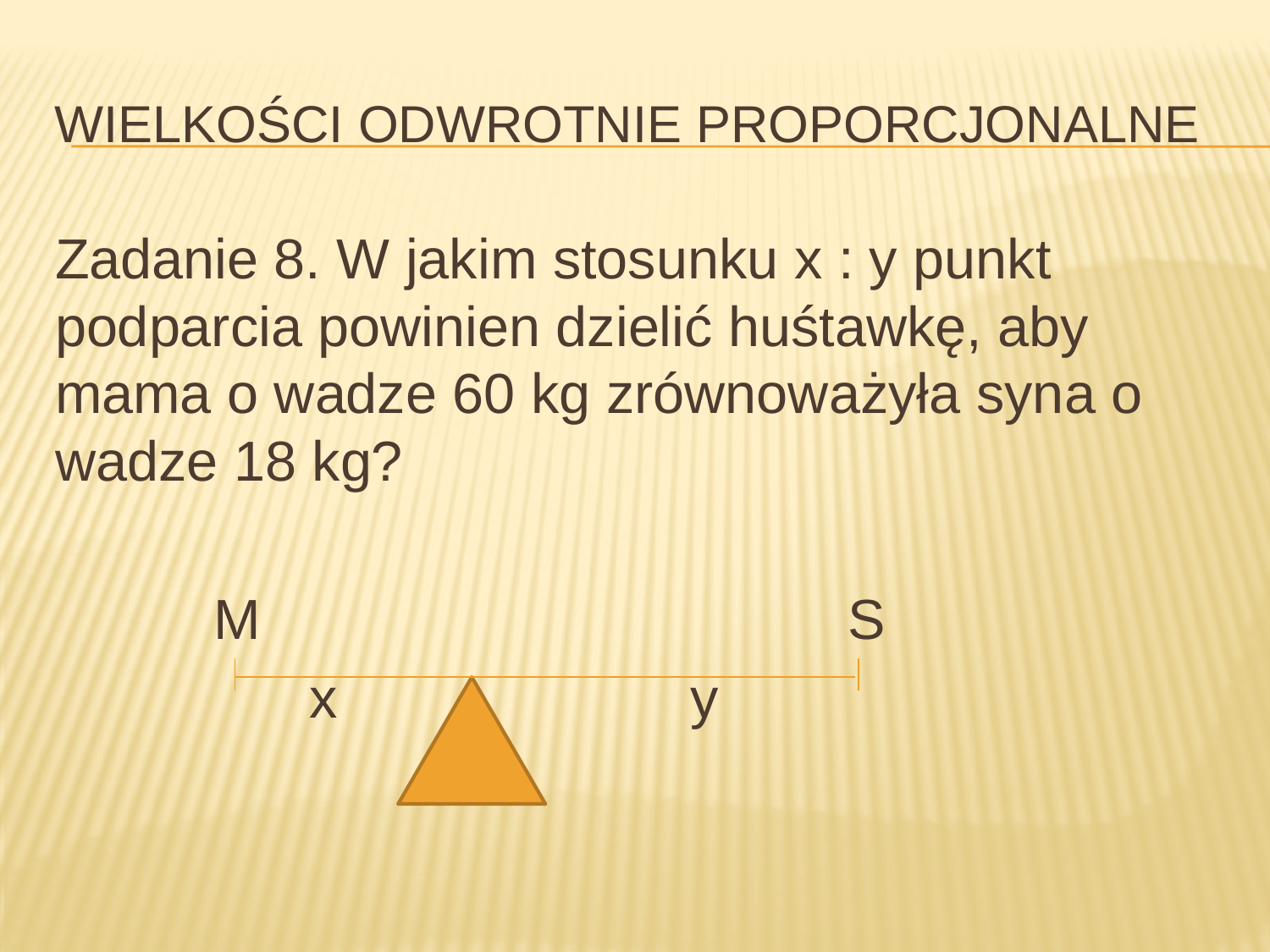

# Wielkości odwrotnie proporcjonalne
Zadanie 8. W jakim stosunku x : y punkt podparcia powinien dzielić huśtawkę, aby mama o wadze 60 kg zrównoważyła syna o wadze 18 kg?

	  M					  S
		x			y